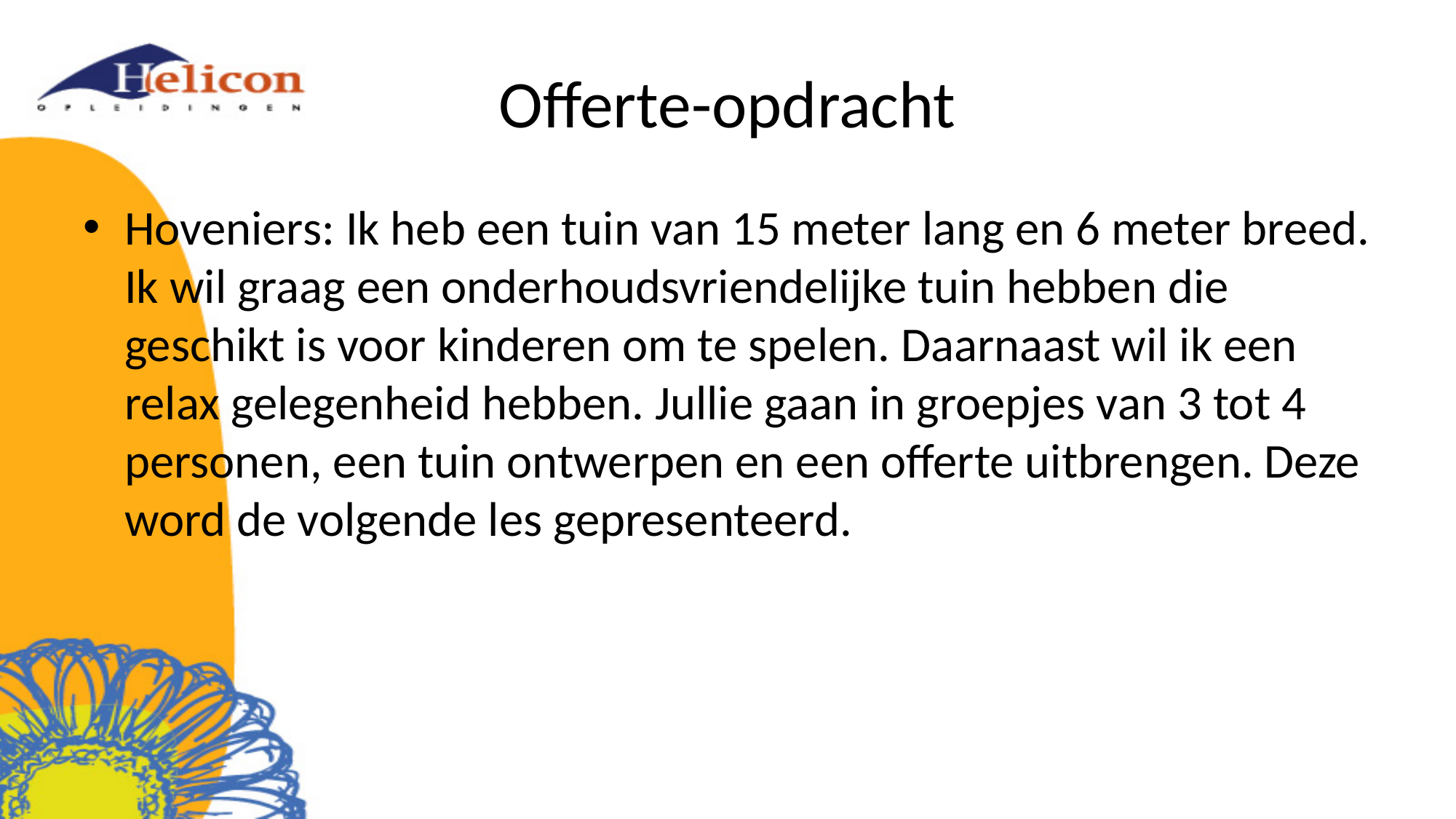

# Offerte-opdracht
Hoveniers: Ik heb een tuin van 15 meter lang en 6 meter breed. Ik wil graag een onderhoudsvriendelijke tuin hebben die geschikt is voor kinderen om te spelen. Daarnaast wil ik een relax gelegenheid hebben. Jullie gaan in groepjes van 3 tot 4 personen, een tuin ontwerpen en een offerte uitbrengen. Deze word de volgende les gepresenteerd.